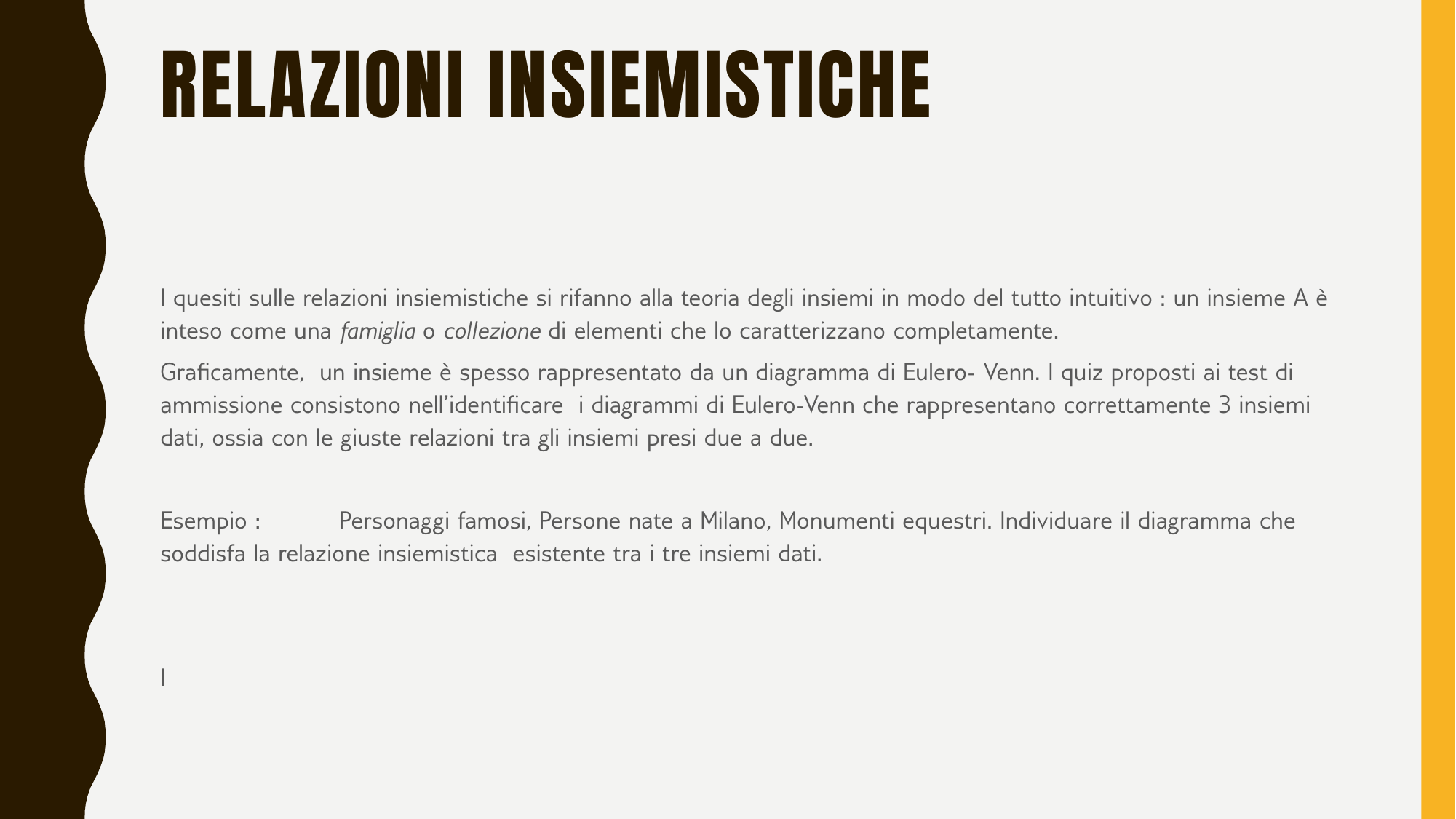

# Relazioni insiemistiche
I quesiti sulle relazioni insiemistiche si rifanno alla teoria degli insiemi in modo del tutto intuitivo : un insieme A è inteso come una famiglia o collezione di elementi che lo caratterizzano completamente.
Graficamente,  un insieme è spesso rappresentato da un diagramma di Eulero- Venn. I quiz proposti ai test di ammissione consistono nell’identificare  i diagrammi di Eulero-Venn che rappresentano correttamente 3 insiemi dati, ossia con le giuste relazioni tra gli insiemi presi due a due.

Esempio :  	Personaggi famosi, Persone nate a Milano, Monumenti equestri. Individuare il diagramma che soddisfa la relazione insiemistica  esistente tra i tre insiemi dati.

I